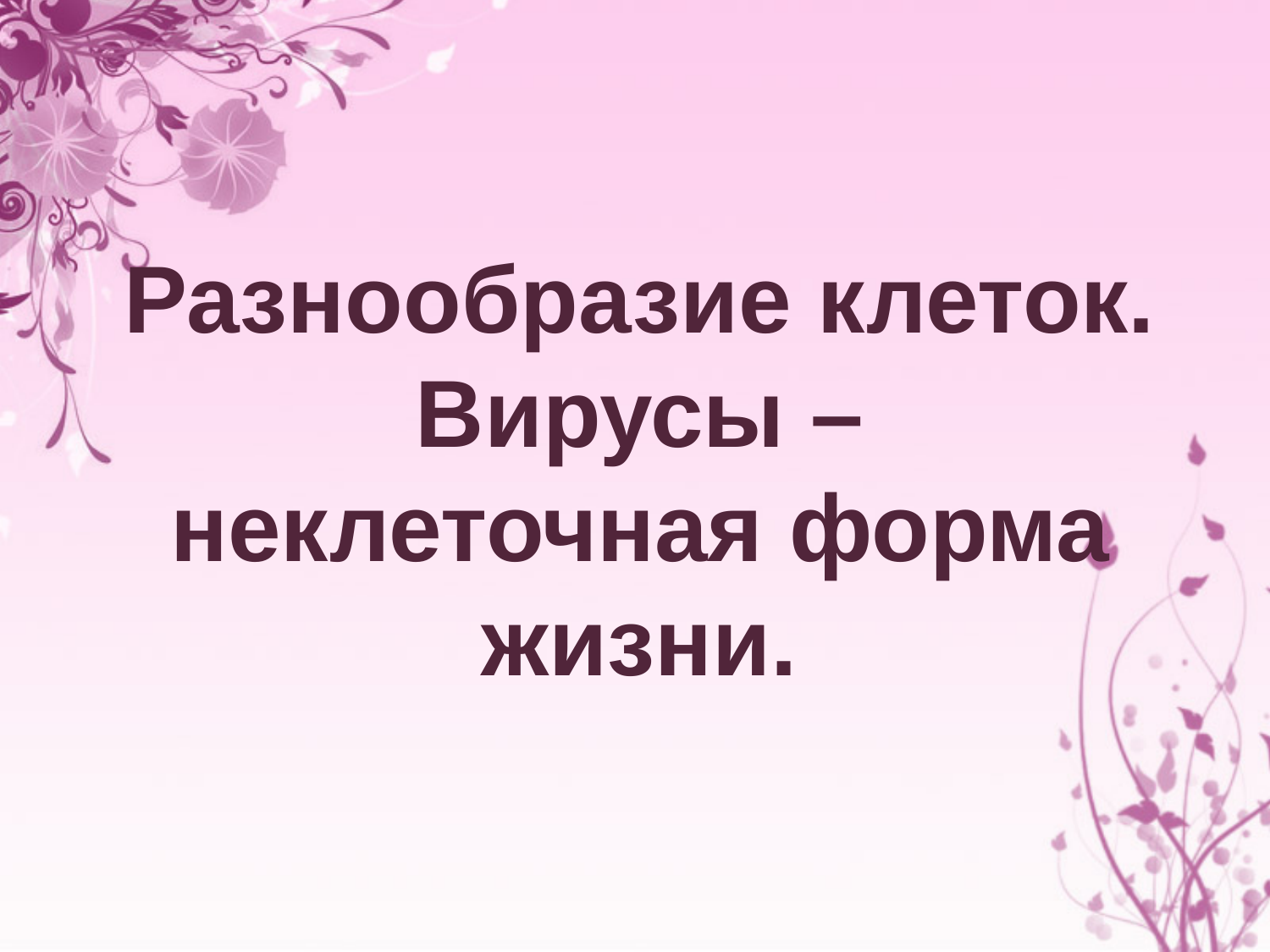

Разнообразие клеток. Вирусы – неклеточная форма жизни.